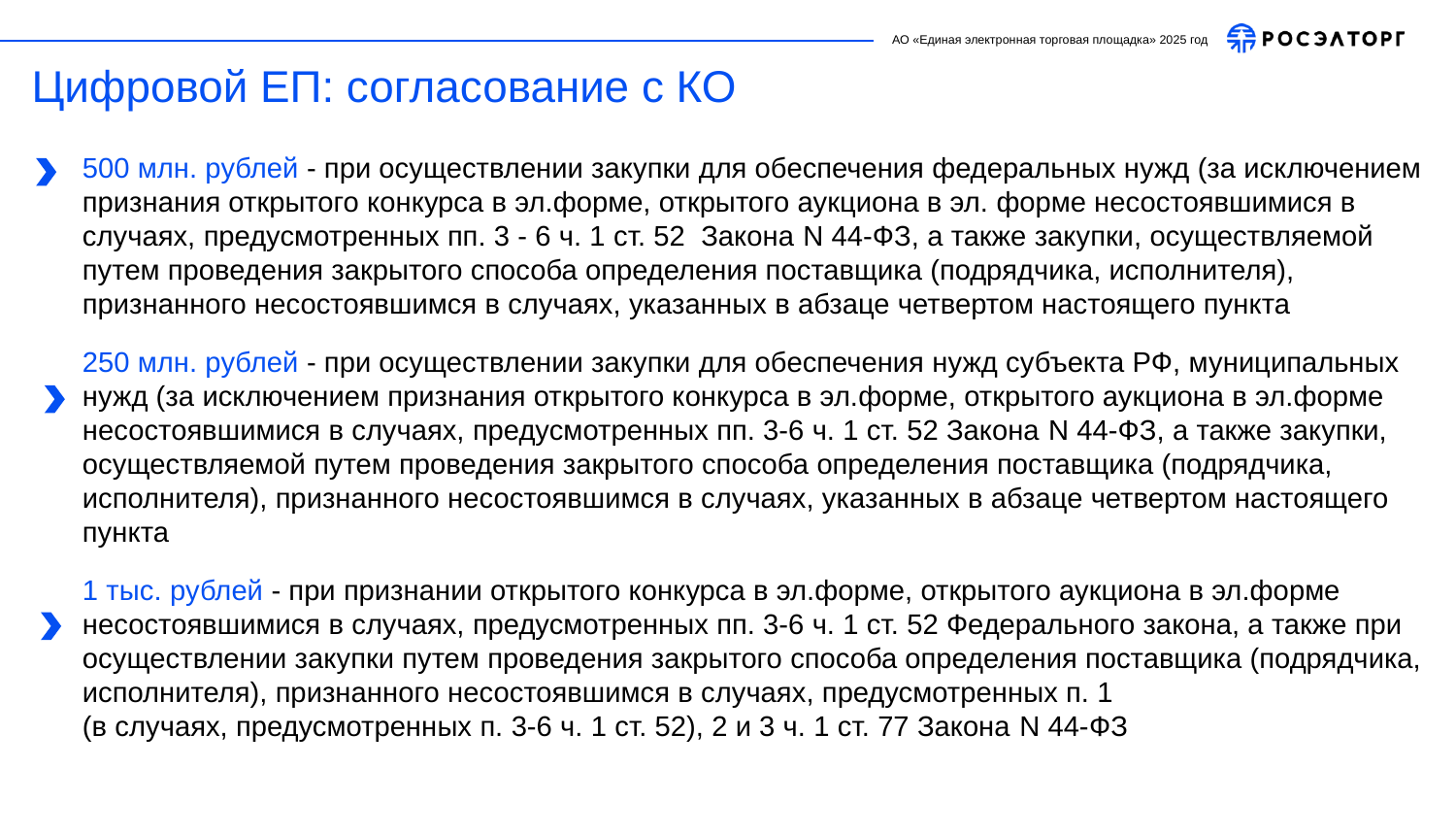

Цифровой ЕП: согласование с КО
500 млн. рублей - при осуществлении закупки для обеспечения федеральных нужд (за исключением признания открытого конкурса в эл.форме, открытого аукциона в эл. форме несостоявшимися в случаях, предусмотренных пп. 3 - 6 ч. 1 ст. 52  Закона N 44-ФЗ, а также закупки, осуществляемой путем проведения закрытого способа определения поставщика (подрядчика, исполнителя), признанного несостоявшимся в случаях, указанных в абзаце четвертом настоящего пункта

250 млн. рублей - при осуществлении закупки для обеспечения нужд субъекта РФ, муниципальных нужд (за исключением признания открытого конкурса в эл.форме, открытого аукциона в эл.форме несостоявшимися в случаях, предусмотренных пп. 3-6 ч. 1 ст. 52 Закона N 44-ФЗ, а также закупки, осуществляемой путем проведения закрытого способа определения поставщика (подрядчика, исполнителя), признанного несостоявшимся в случаях, указанных в абзаце четвертом настоящего пункта

1 тыс. рублей - при признании открытого конкурса в эл.форме, открытого аукциона в эл.форме несостоявшимися в случаях, предусмотренных пп. 3-6 ч. 1 ст. 52 Федерального закона, а также при осуществлении закупки путем проведения закрытого способа определения поставщика (подрядчика, исполнителя), признанного несостоявшимся в случаях, предусмотренных п. 1 
(в случаях, предусмотренных п. 3-6 ч. 1 ст. 52), 2 и 3 ч. 1 ст. 77 Закона N 44-ФЗ